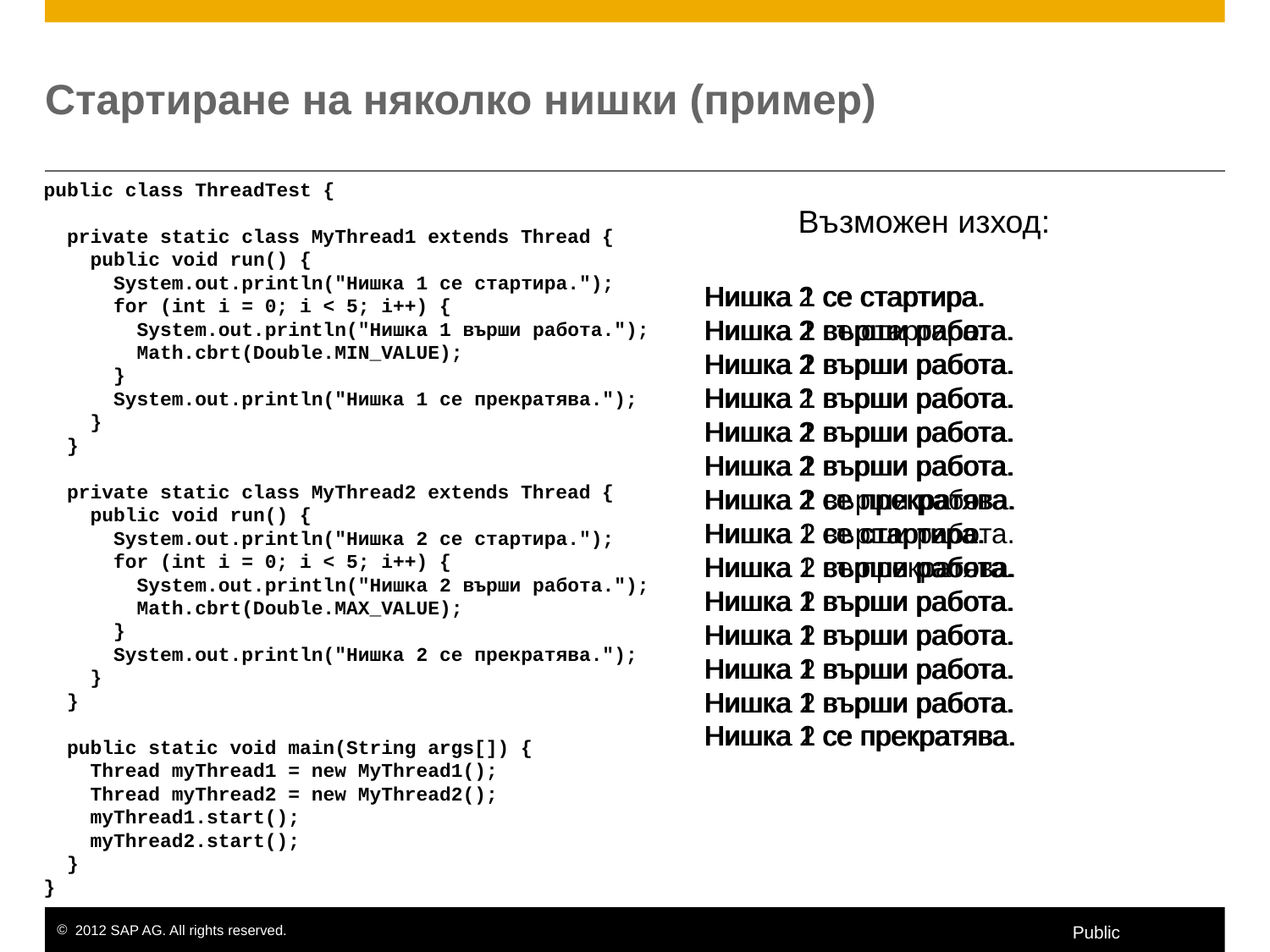

# Стартиране на няколко нишки (пример)
public class ThreadTest {

  private static class MyThread1 extends Thread {
    public void run() {
      System.out.println("Нишка 1 се стартира.");
      for (int i = 0; i < 5; i++) {
        System.out.println("Нишка 1 върши работа.");
        Math.cbrt(Double.MIN_VALUE);
      }
      System.out.println("Нишка 1 се прекратява.");
    }
  }

  private static class MyThread2 extends Thread {
    public void run() {
      System.out.println("Нишка 2 се стартира.");
      for (int i = 0; i < 5; i++) {
        System.out.println("Нишка 2 върши работа.");
        Math.cbrt(Double.MAX_VALUE);
      }
      System.out.println("Нишка 2 се прекратява.");
    }
  }

  public static void main(String args[]) {
    Thread myThread1 = new MyThread1();
    Thread myThread2 = new MyThread2();
    myThread1.start();
    myThread2.start();
  }
}

Възможен изход:
Нишка 2 се стартира.
Нишка 2 върши работа.
Нишка 2 върши работа.
Нишка 2 върши работа.
Нишка 2 върши работа.
Нишка 2 върши работа.
Нишка 2 се прекратява.
Нишка 1 се стартира.
Нишка 1 върши работа.
Нишка 1 върши работа.
Нишка 1 върши работа.
Нишка 1 върши работа.
Нишка 1 върши работа.
Нишка 1 се прекратява.
Нишка 1 се стартира.
Нишка 1 върши работа.
Нишка 1 върши работа.
Нишка 1 върши работа.
Нишка 1 върши работа.
Нишка 1 върши работа.
Нишка 1 се прекратява.
Нишка 2 се стартира.
Нишка 2 върши работа.
Нишка 2 върши работа.
Нишка 2 върши работа.
Нишка 2 върши работа.
Нишка 2 върши работа.
Нишка 2 се прекратява.
Нишка 1 се стартира.
Нишка 2 се стартира.
Нишка 2 върши работа.
Нишка 1 върши работа.
Нишка 2 върши работа.
Нишка 2 върши работа.
Нишка 2 върши работа.
Нишка 2 върши работа.
Нишка 2 се прекратява.
Нишка 1 върши работа.
Нишка 1 върши работа.
Нишка 1 върши работа.
Нишка 1 върши работа.
Нишка 1 се прекратява.